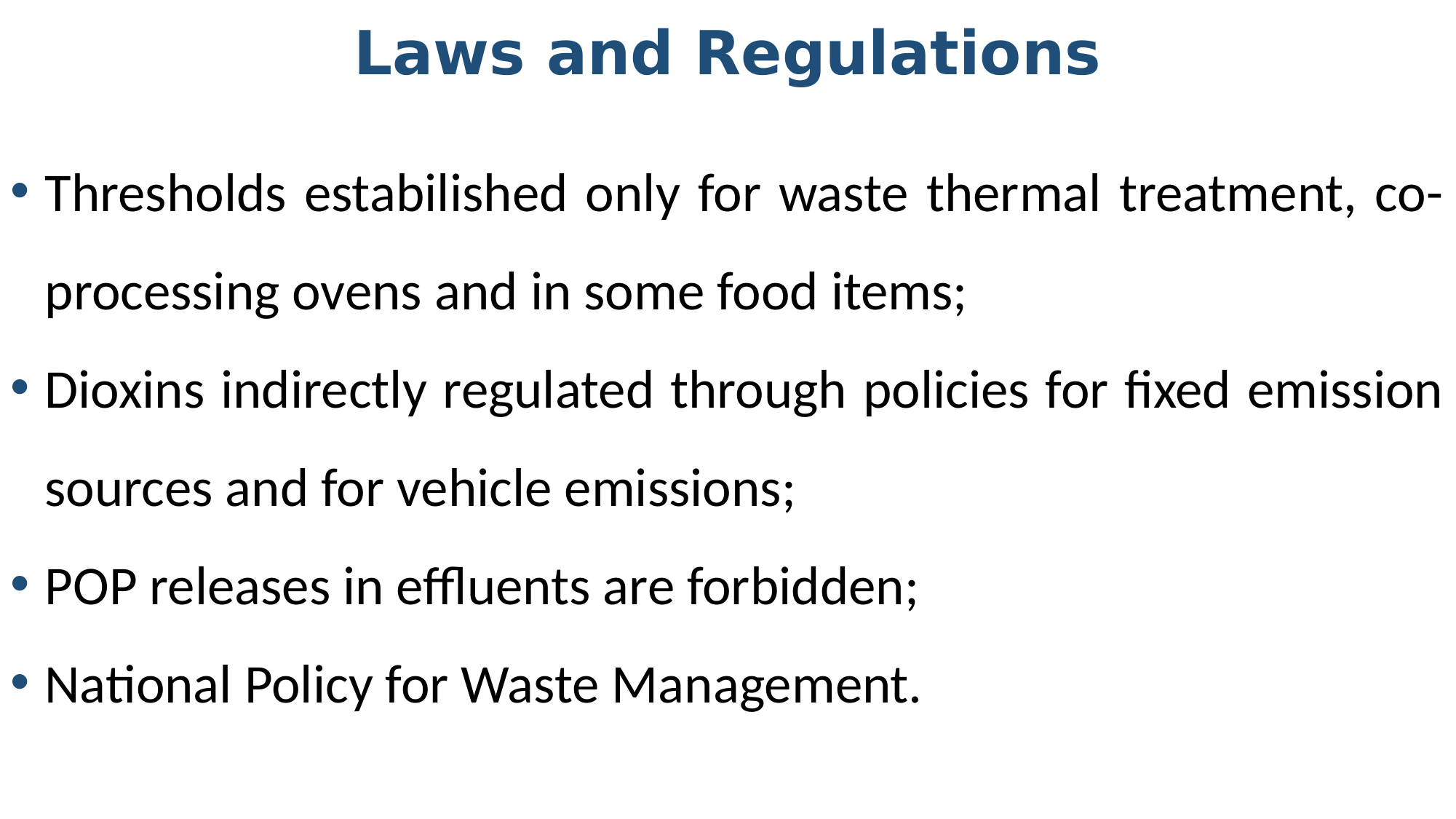

Laws and Regulations
Thresholds estabilished only for waste thermal treatment, co-processing ovens and in some food items;
Dioxins indirectly regulated through policies for fixed emission sources and for vehicle emissions;
POP releases in effluents are forbidden;
National Policy for Waste Management.